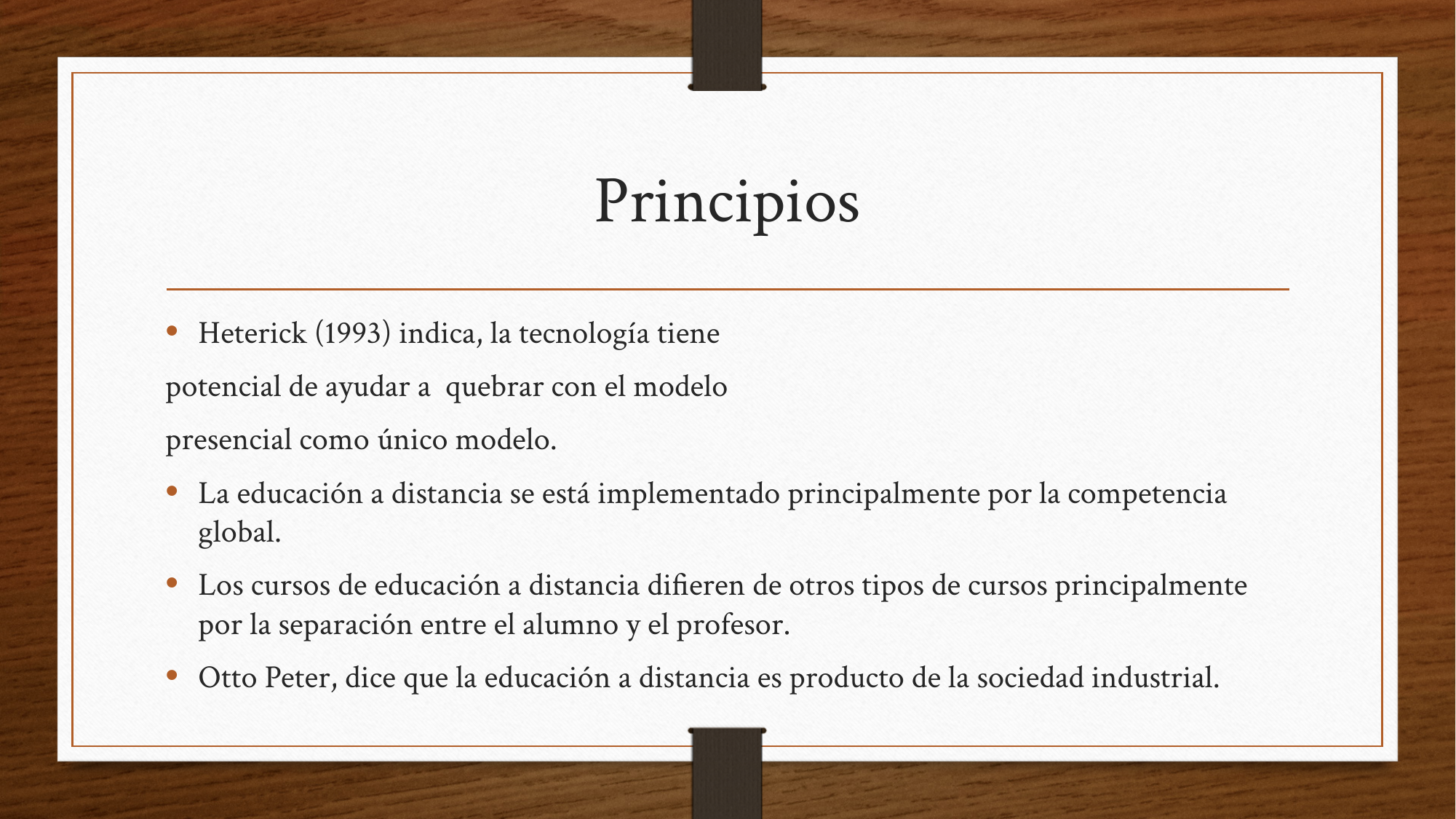

# Principios
Heterick (1993) indica, la tecnología tiene
potencial de ayudar a  quebrar con el modelo
presencial como único modelo.
La educación a distancia se está implementado principalmente por la competencia global.
Los cursos de educación a distancia difieren de otros tipos de cursos principalmente por la separación entre el alumno y el profesor.
Otto Peter, dice que la educación a distancia es producto de la sociedad industrial.